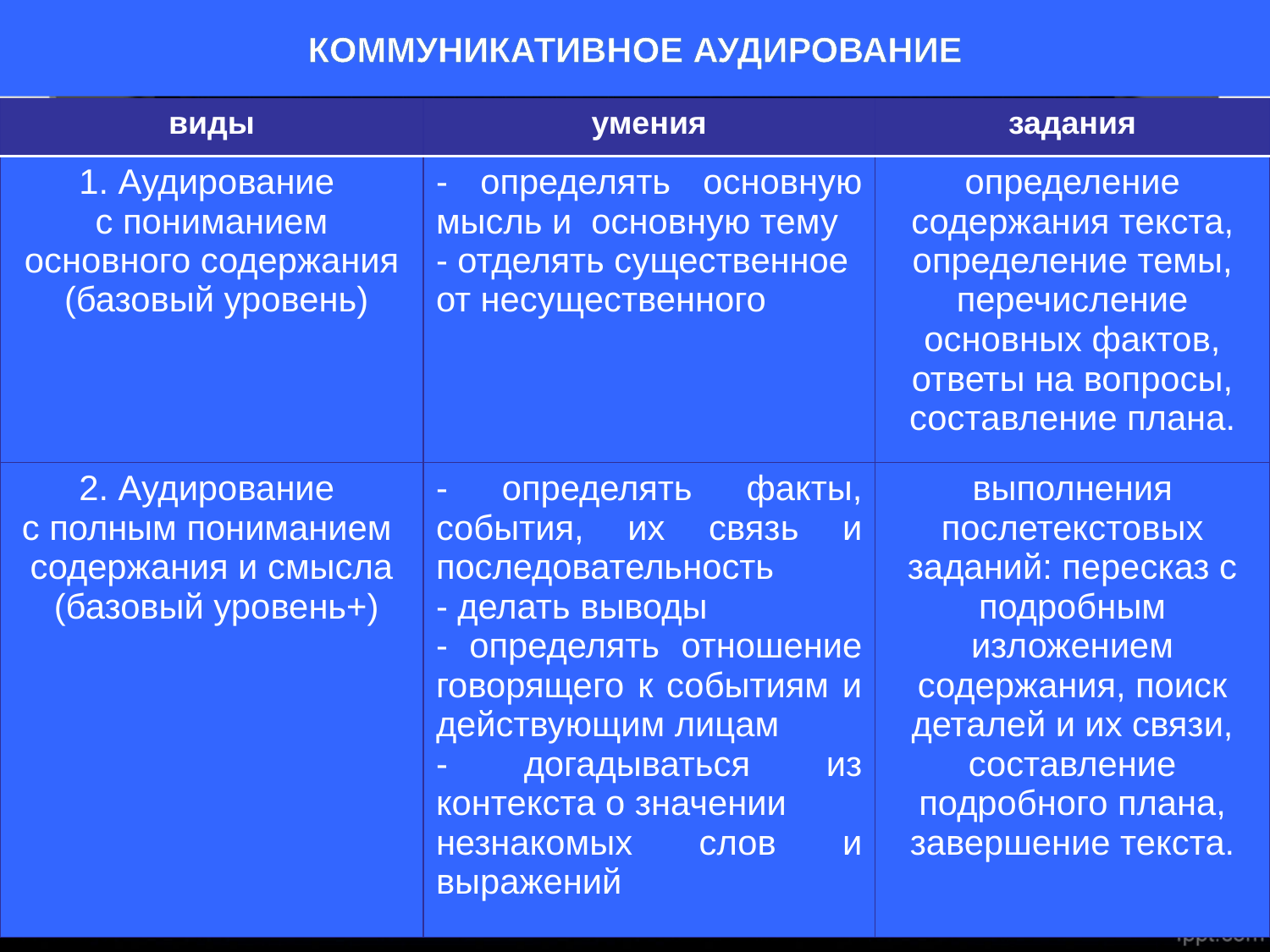

КОММУНИКАТИВНОЕ АУДИРОВАНИЕ
| виды | умения | задания |
| --- | --- | --- |
| 1. Аудирование с пониманием основного содержания (базовый уровень) | - определять основную мысль и основную тему - отделять существенное от несущественного | определение содержания текста, определение темы, перечисление основных фактов, ответы на вопросы, составление плана. |
| 2. Аудирование с полным пониманием содержания и смысла (базовый уровень+) | - определять факты, события, их связь и последовательность - делать выводы - определять отношение говорящего к событиям и действующим лицам - догадываться из контекста о значении незнакомых слов и выражений | выполнения послетекстовых заданий: пересказ с подробным изложением содержания, поиск деталей и их связи, составление подробного плана, завершение текста. |